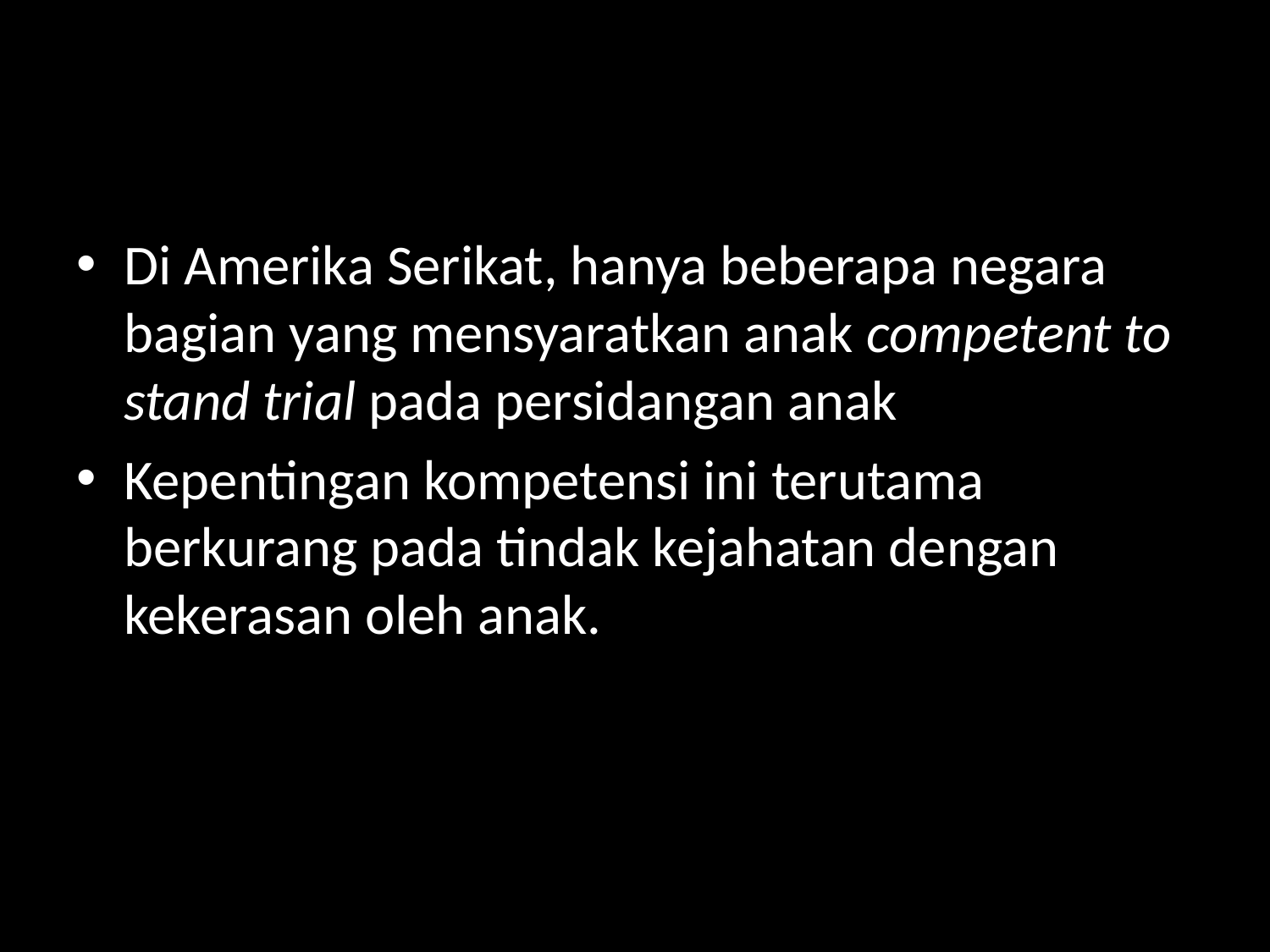

#
Di Amerika Serikat, hanya beberapa negara bagian yang mensyaratkan anak competent to stand trial pada persidangan anak
Kepentingan kompetensi ini terutama berkurang pada tindak kejahatan dengan kekerasan oleh anak.